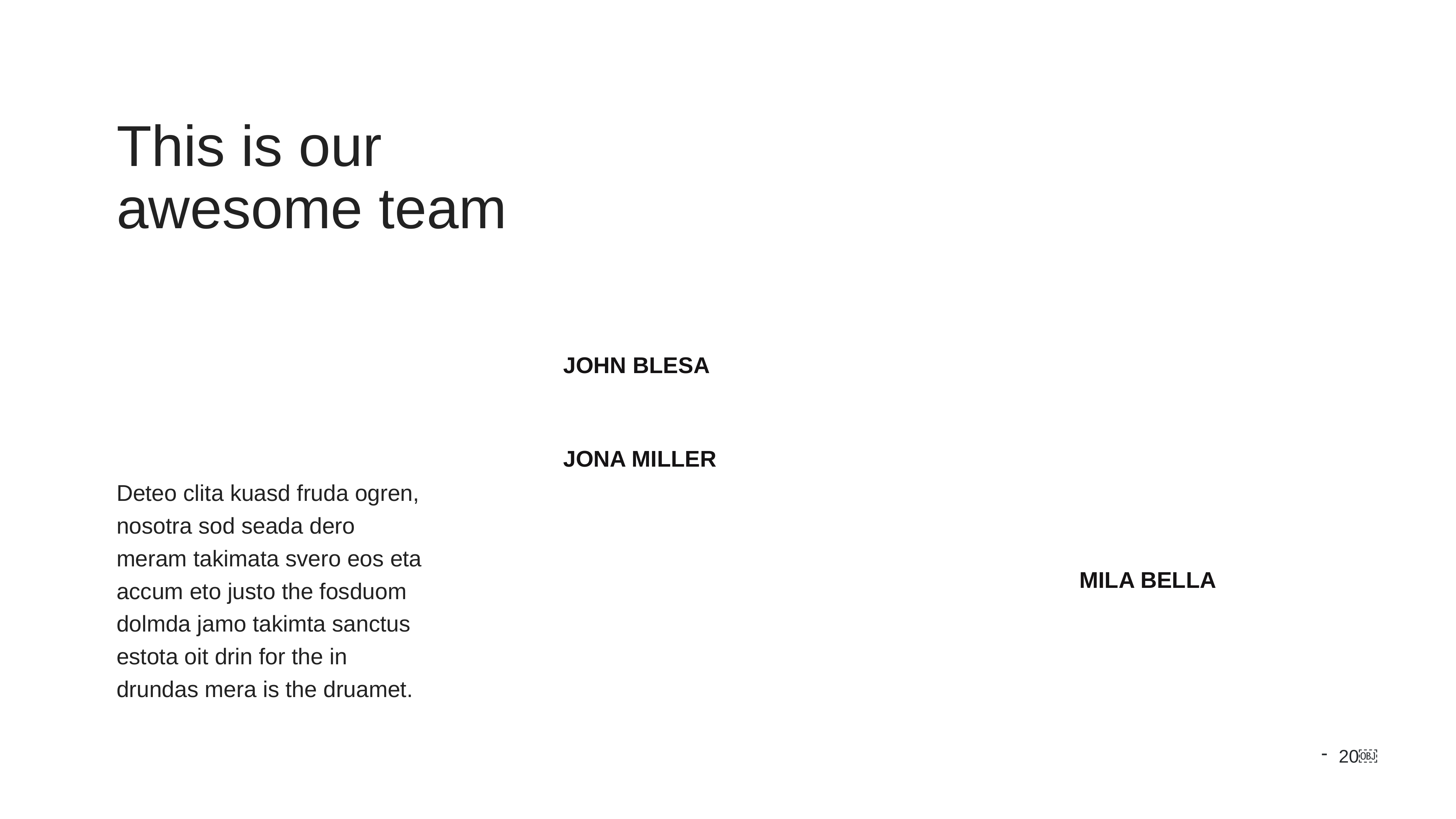

This is our
awesome team

JOHN BLESA
JONA MILLER

Deteo clita kuasd fruda ogren, nosotra sod seada dero meram takimata svero eos eta accum eto justo the fosduom dolmda jamo takimta sanctus estota oit drin for the in drundas mera is the druamet.
MILA BELLA